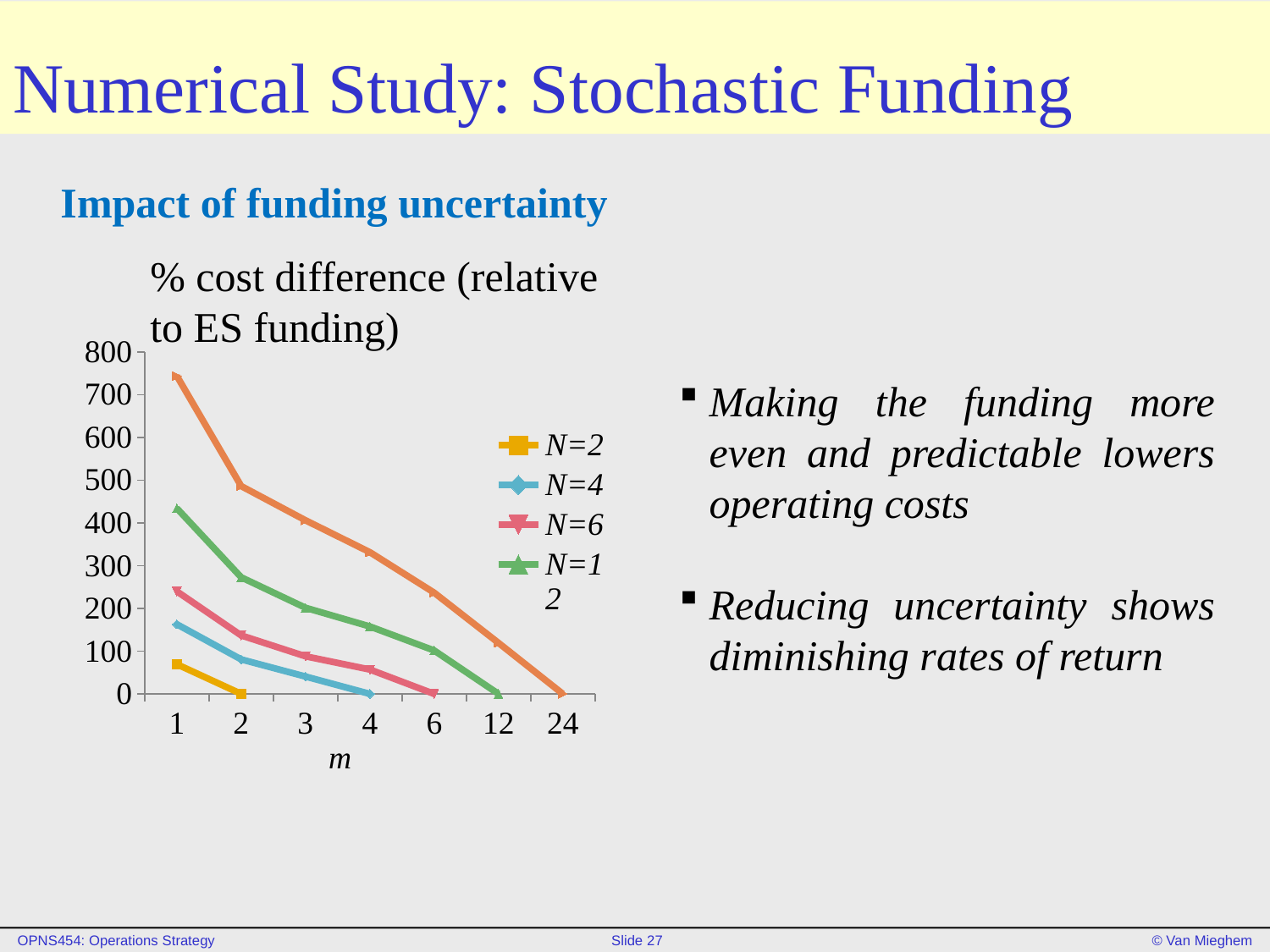

# Numerical Study: Stochastic Funding
	Impact of funding uncertainty
% cost difference (relative to ES funding)

Making the funding more even and predictable lowers operating costs

Reducing uncertainty shows diminishing rates of return

### Chart

| Category | N=2 | N=4 | N=6 | N=12 | N=24 |
|---|---|---|---|---|---|
| 1 | 69.36337832807236 | 162.86105967621324 | 239.7248648685865 | 434.11434875842724 | 743.7644231148662 |
| 2 | 0.0 | 80.73893879003589 | 136.75191372805853 | 272.7550397021112 | 486.03466001025436 |
| 3 | None | 40.484306729349136 | 87.98252759171723 | 201.41319052028192 | 405.99954847327996 |
| 4 | None | 0.0 | 57.01221609791394 | 157.70203863422907 | 331.4013068406885 |
| 6 | None | None | 0.0 | 101.646100137686 | 236.70116370014938 |
| 12 | None | None | None | 0.0 | 119.3205044812916 |
| 24 | None | None | None | None | 0.0 |